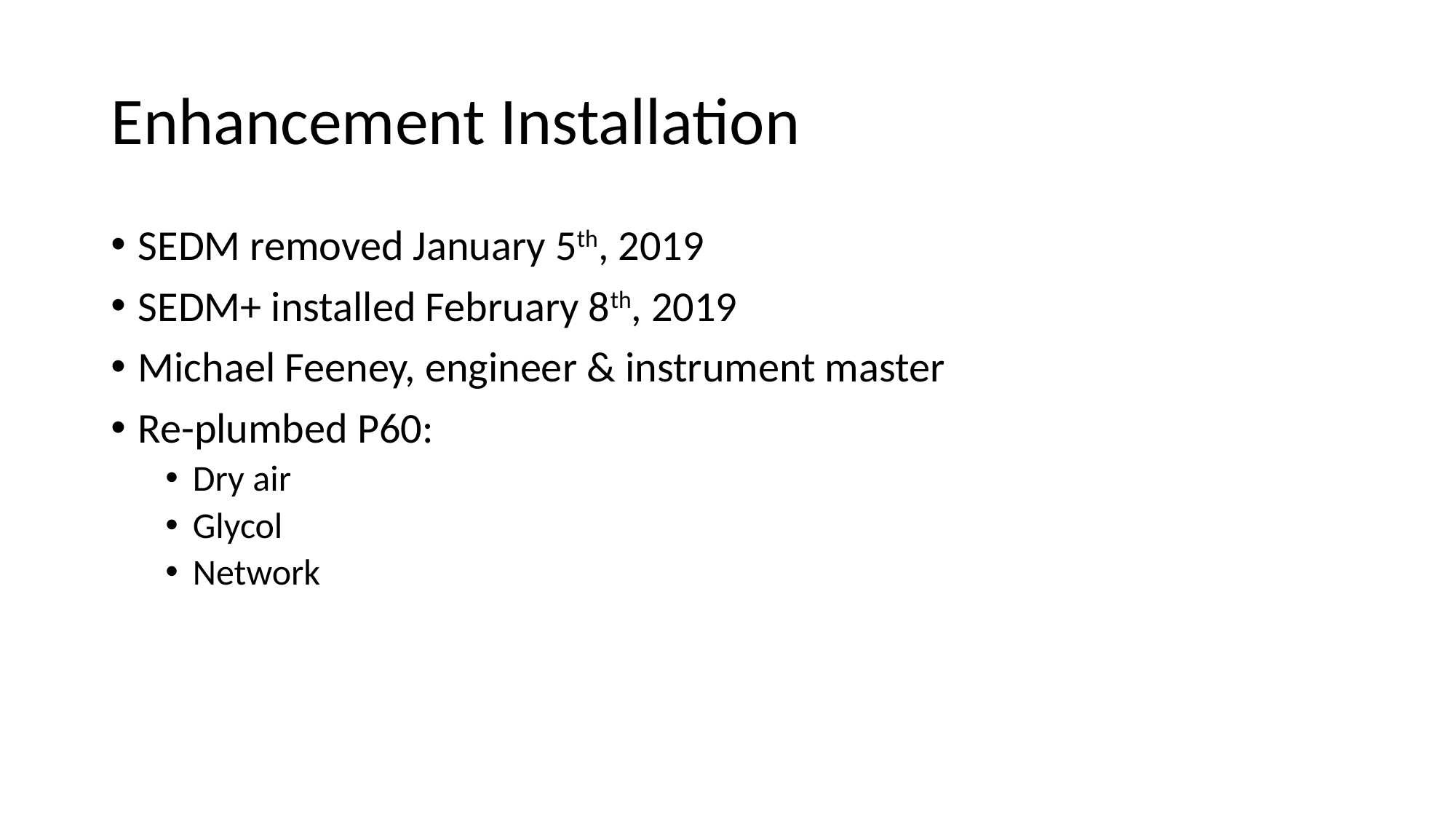

# Enhancement Installation
SEDM removed January 5th, 2019
SEDM+ installed February 8th, 2019
Michael Feeney, engineer & instrument master
Re-plumbed P60:
Dry air
Glycol
Network